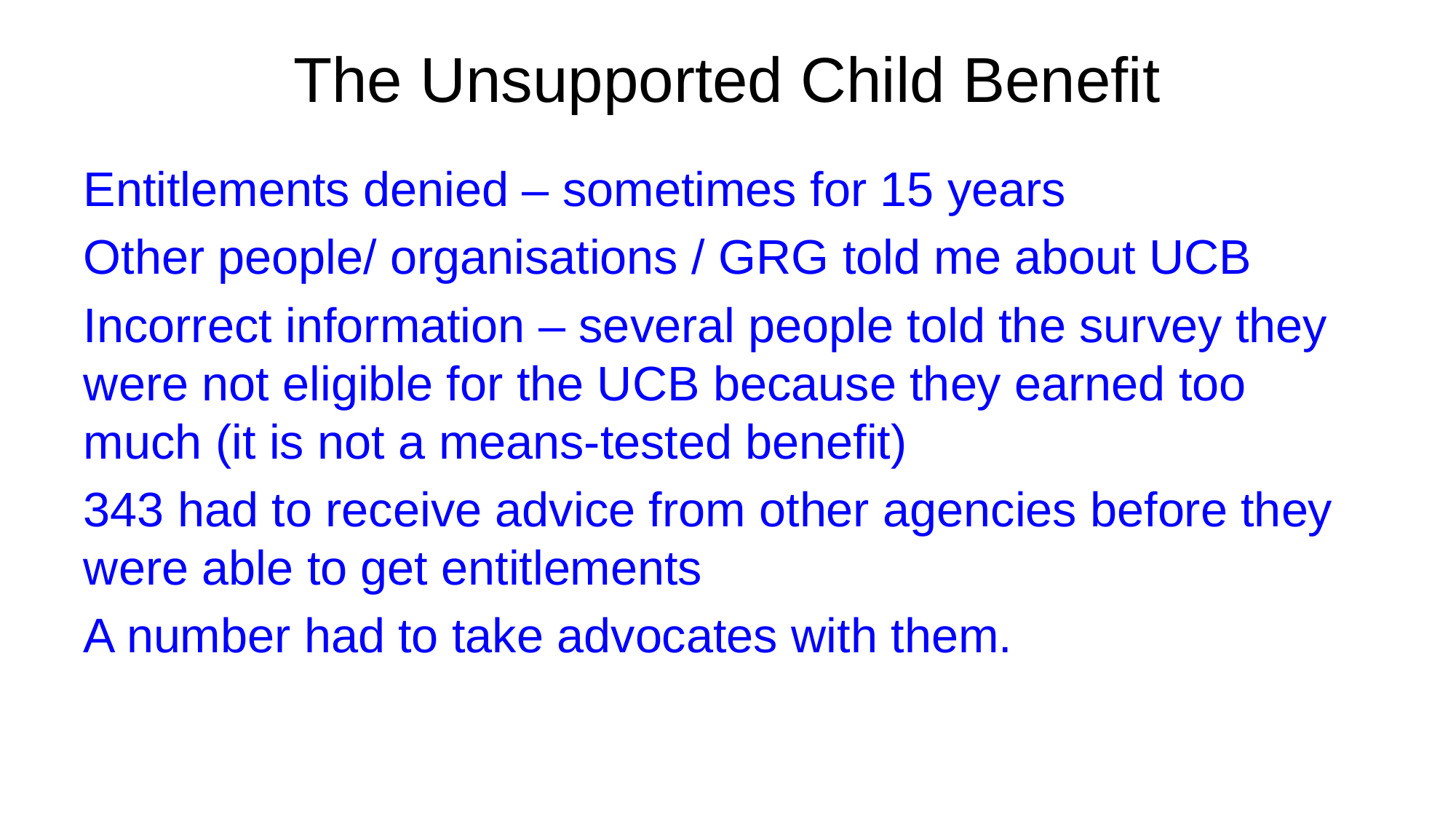

# The Unsupported Child Benefit
Entitlements denied – sometimes for 15 years
Other people/ organisations / GRG told me about UCB
Incorrect information – several people told the survey they were not eligible for the UCB because they earned too much (it is not a means-tested benefit)
343 had to receive advice from other agencies before they were able to get entitlements
A number had to take advocates with them.